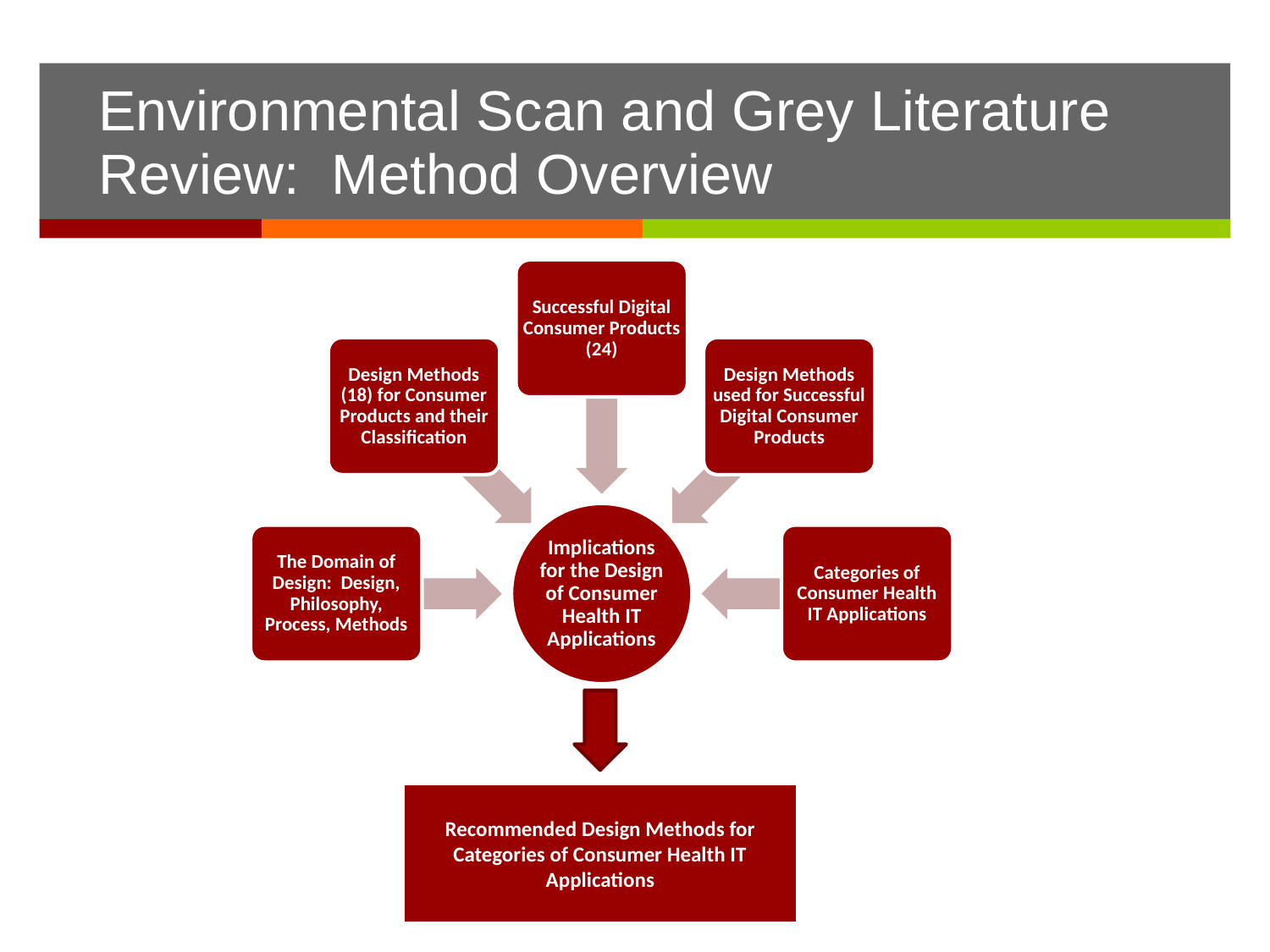

Environmental Scan and Grey Literature Review:  Method Overview
Implications for the Design of Consumer Health IT Applications
The Domain of Design:  Design, Philosophy, Process, Methods
Design Methods (18) for Consumer Products and their Classification
Successful Digital Consumer Products (24)
Design Methods used for Successful Digital Consumer Products
Categories of Consumer Health IT Applications

Recommended Design Methods for Categories of Consumer Health IT Applications